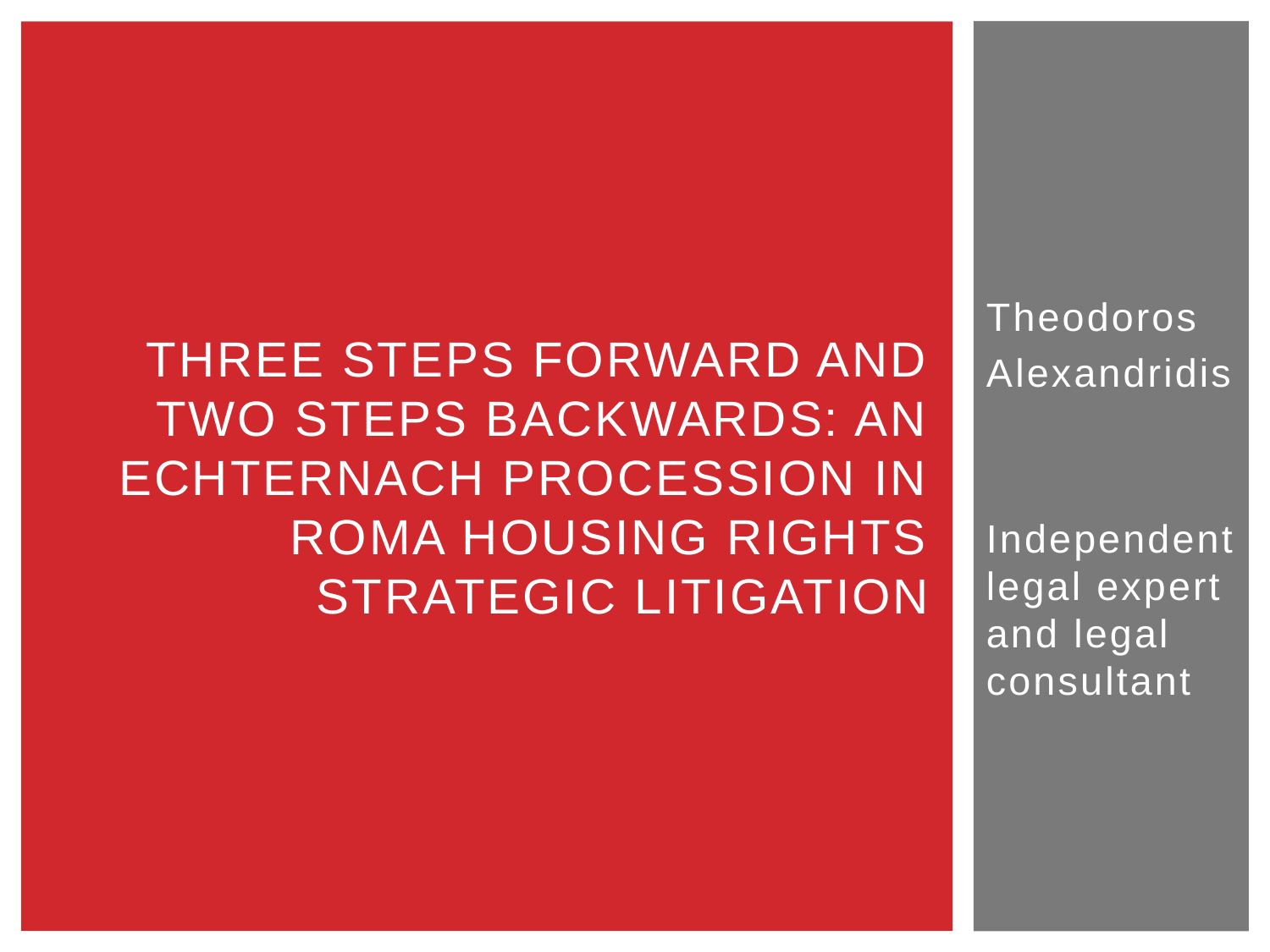

Theodoros
Alexandridis

Independent legal expert and legal consultant

# three steps forward and two steps backwards: an echternach procession in roma housing rights strategic litigation